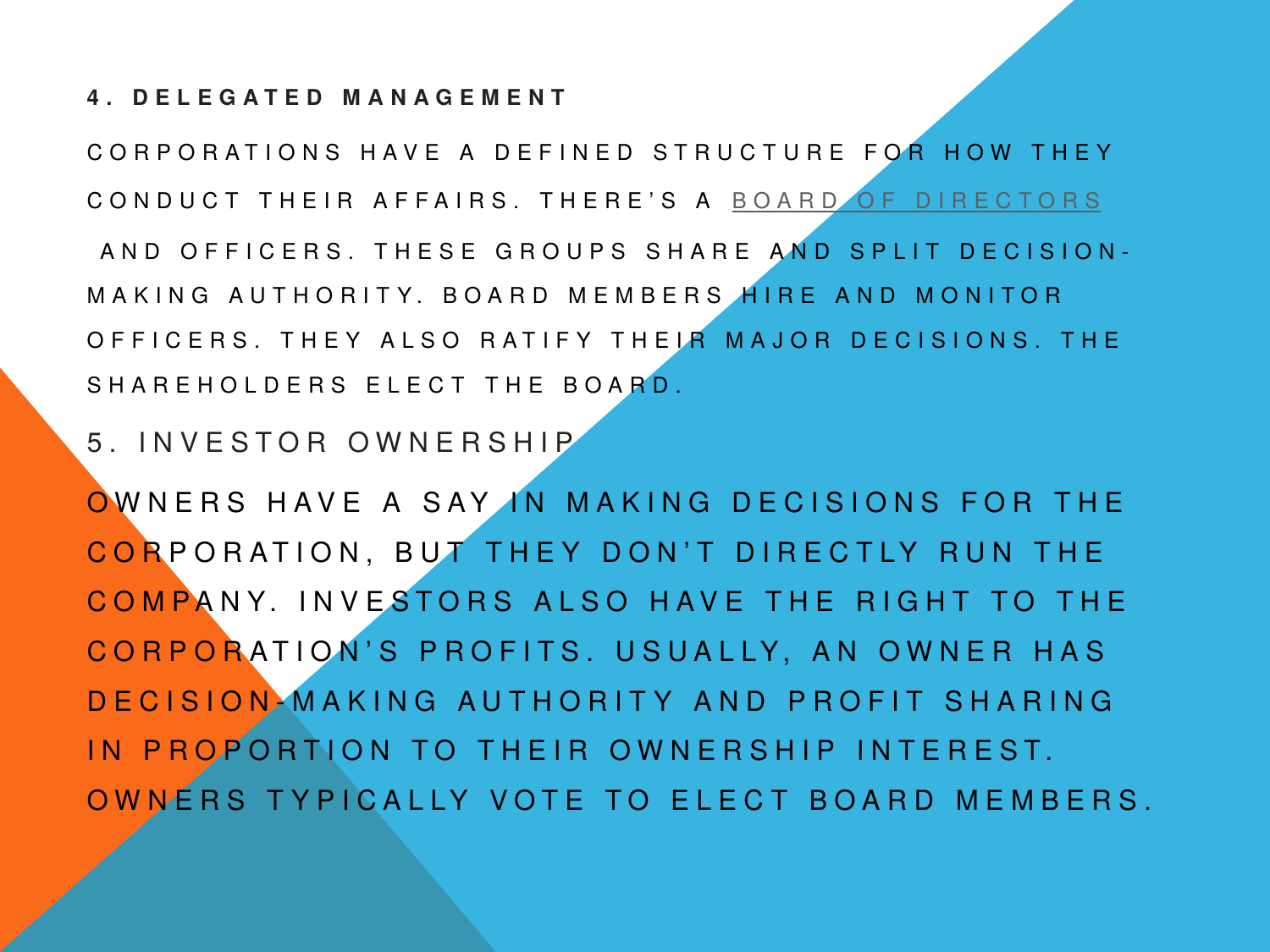

#
4. Delegated management
Corporations have a defined structure for how they conduct their affairs. There’s a board of directors and officers. These groups share and split decision-making authority. Board members hire and monitor officers. They also ratify their major decisions. The shareholders elect the board.
5. Investor ownership
Owners have a say in making decisions for the corporation, but they don’t directly run the company. Investors also have the right to the corporation’s profits. Usually, an owner has decision-making authority and profit sharing in proportion to their ownership interest. Owners typically vote to elect board members.